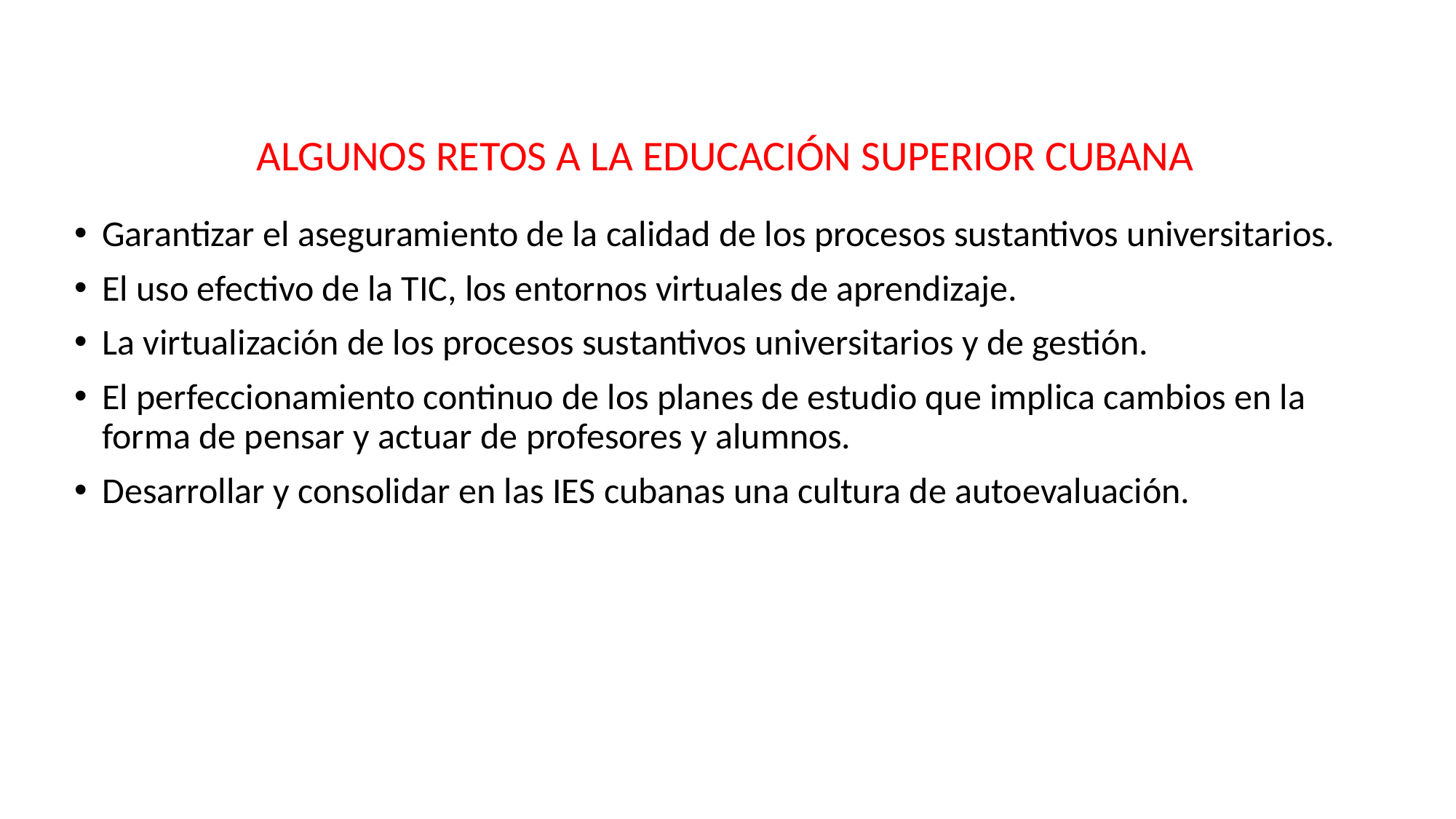

# ALGUNOS RETOS A LA EDUCACIÓN SUPERIOR CUBANA
Garantizar el aseguramiento de la calidad de los procesos sustantivos universitarios.
El uso efectivo de la TIC, los entornos virtuales de aprendizaje.
La virtualización de los procesos sustantivos universitarios y de gestión.
El perfeccionamiento continuo de los planes de estudio que implica cambios en la forma de pensar y actuar de profesores y alumnos.
Desarrollar y consolidar en las IES cubanas una cultura de autoevaluación.